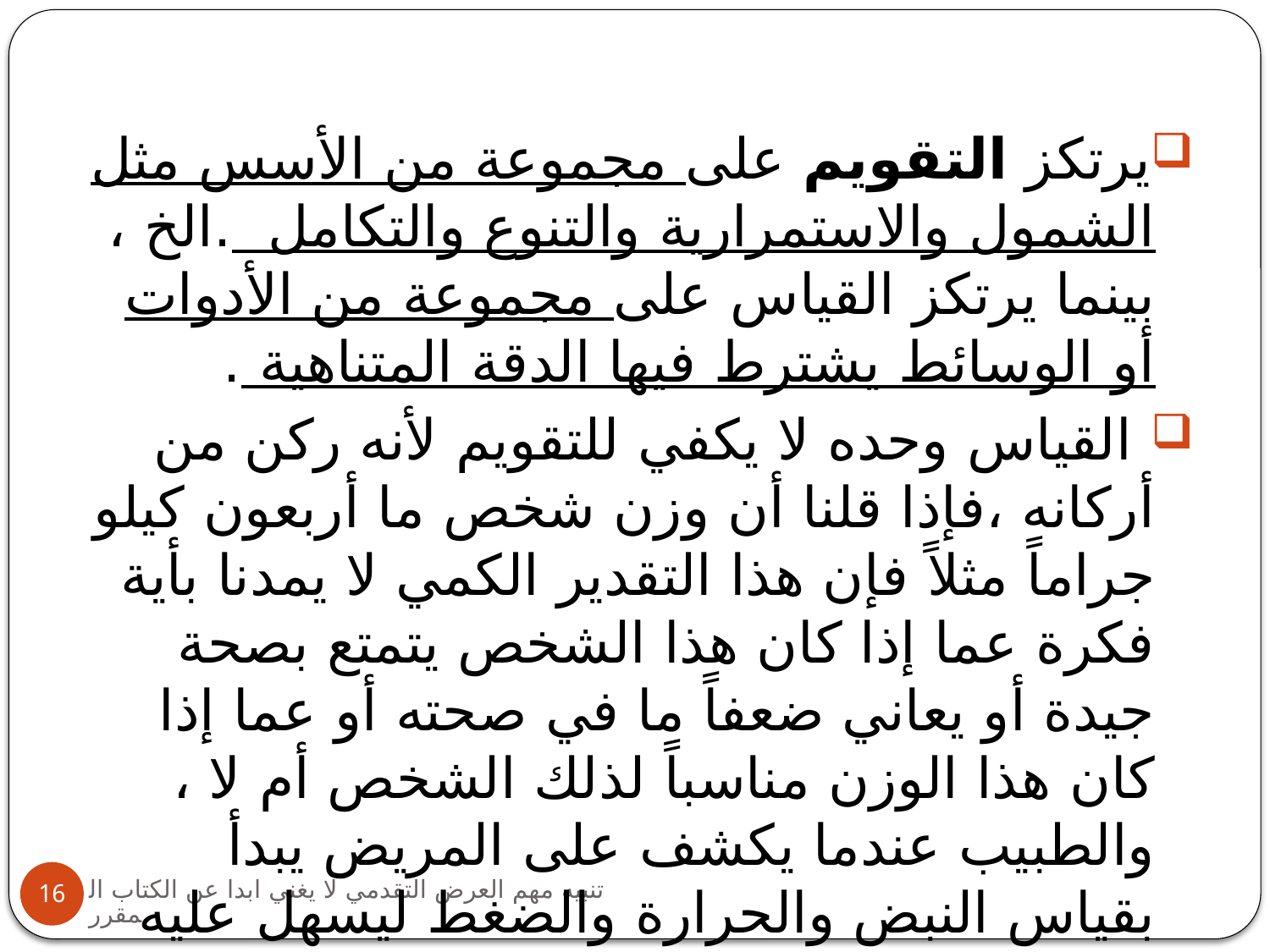

يرتكز التقويم على مجموعة من الأسس مثل الشمول والاستمرارية والتنوع والتكامل  .الخ ، بينما يرتكز القياس على مجموعة من الأدوات أو الوسائط يشترط فيها الدقة المتناهية .
 القياس وحده لا يكفي للتقويم لأنه ركن من أركانه ،فإذا قلنا أن وزن شخص ما أربعون كيلو جراماً مثلاً فإن هذا التقدير الكمي لا يمدنا بأية فكرة عما إذا كان هذا الشخص يتمتع بصحة جيدة أو يعاني ضعفاً ما في صحته أو عما إذا كان هذا الوزن مناسباً لذلك الشخص أم لا ، والطبيب عندما يكشف على المريض يبدأ بقياس النبض والحرارة والضغط ليسهل عليه تشخيص المرض فإذا تم تشخيصه للمرض وإذا درس التغيرات الطارئة  على صحة المريض ، وقدر مدى التحسن في حالته ، وأثر العلاج في ذلك فهذا تقويم .

تنبيه مهم العرض التقدمي لا يغني ابدا عن الكتاب المقرر.
16